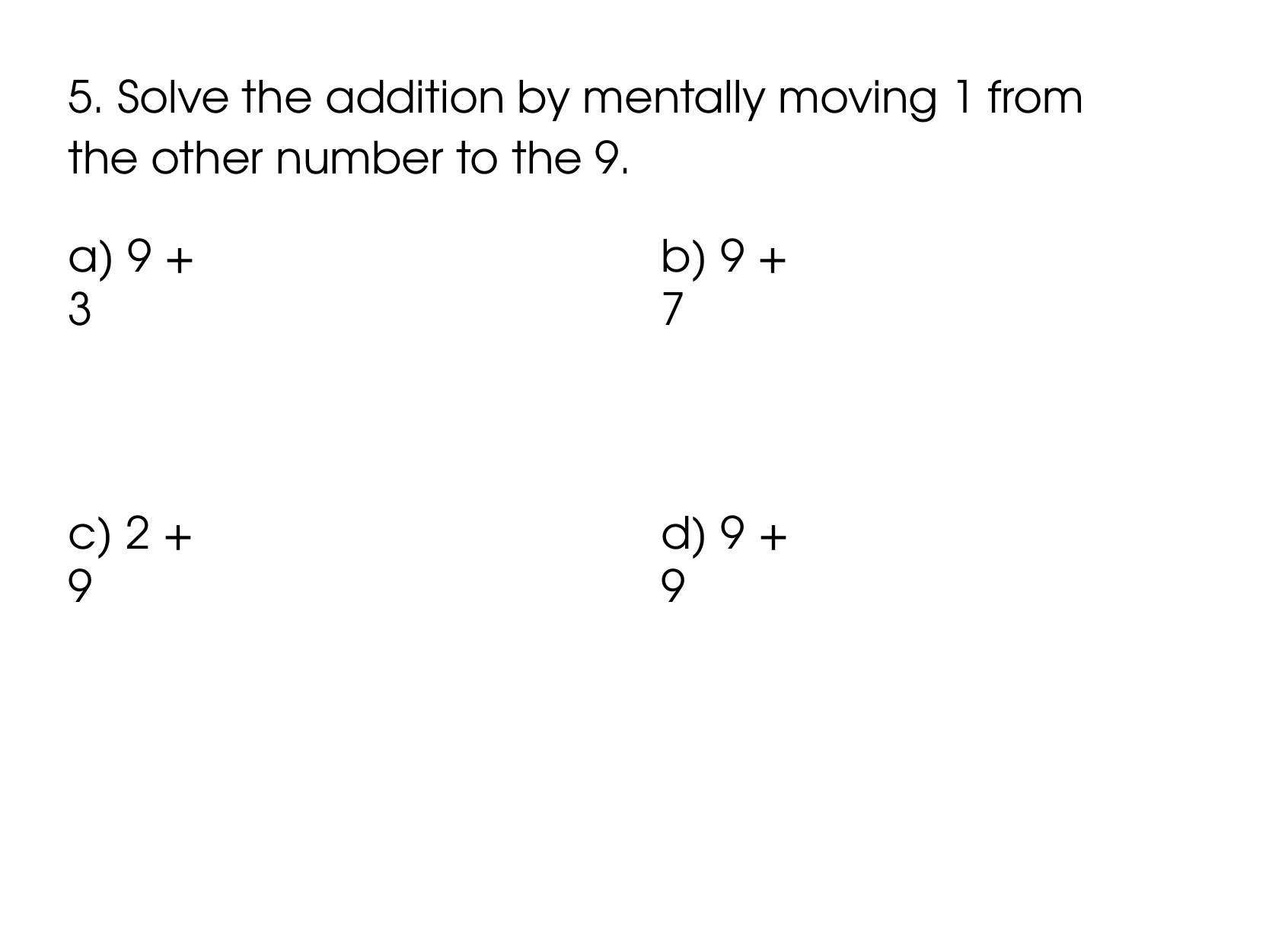

5. Solve the addition by mentally moving 1 from the other number to the 9.
a) 9 + 3
b) 9 + 7
c) 2 + 9
d) 9 + 9